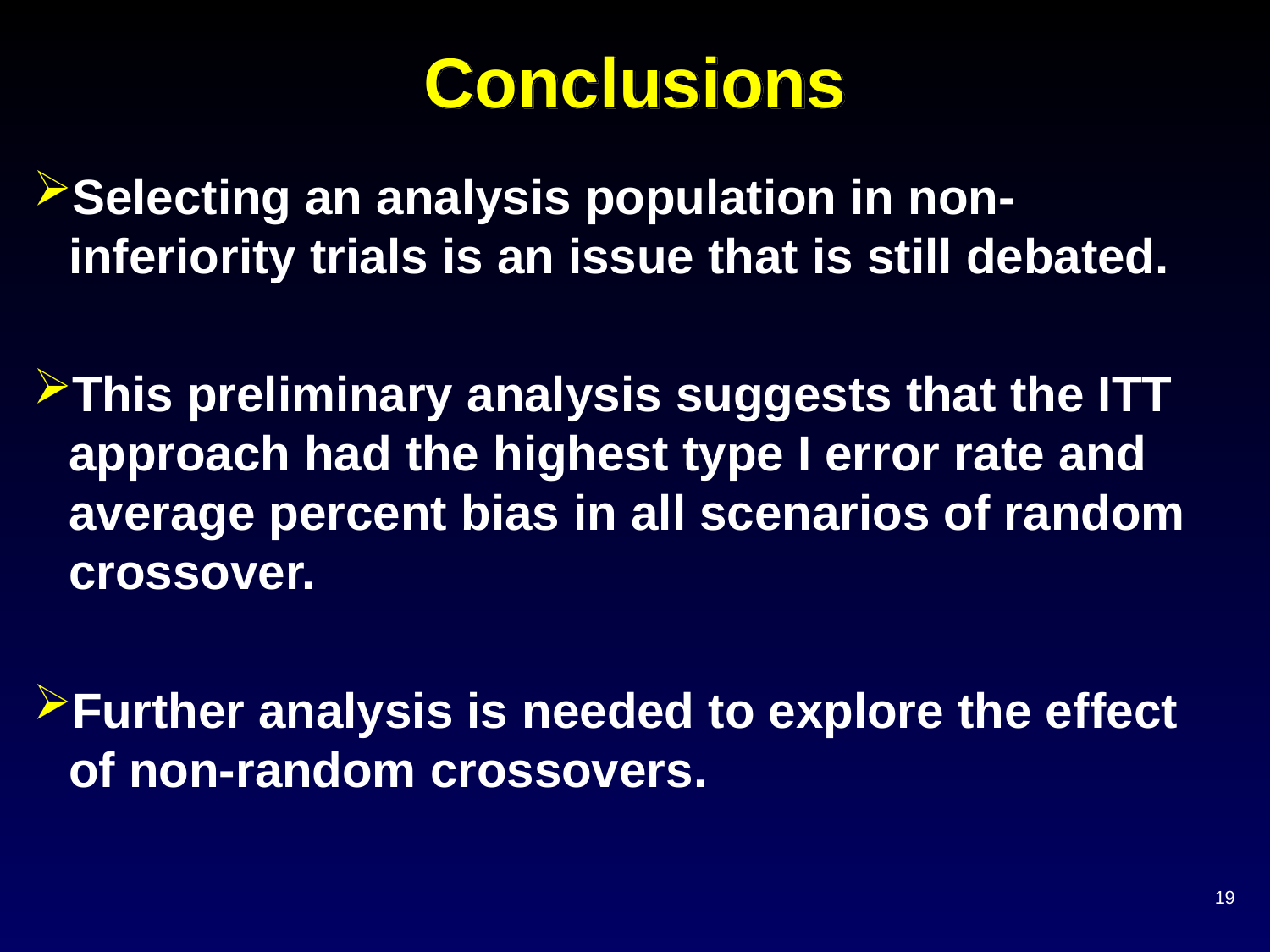

# Conclusions
Selecting an analysis population in non-inferiority trials is an issue that is still debated.

This preliminary analysis suggests that the ITT approach had the highest type I error rate and average percent bias in all scenarios of random crossover.

Further analysis is needed to explore the effect of non-random crossovers.
19